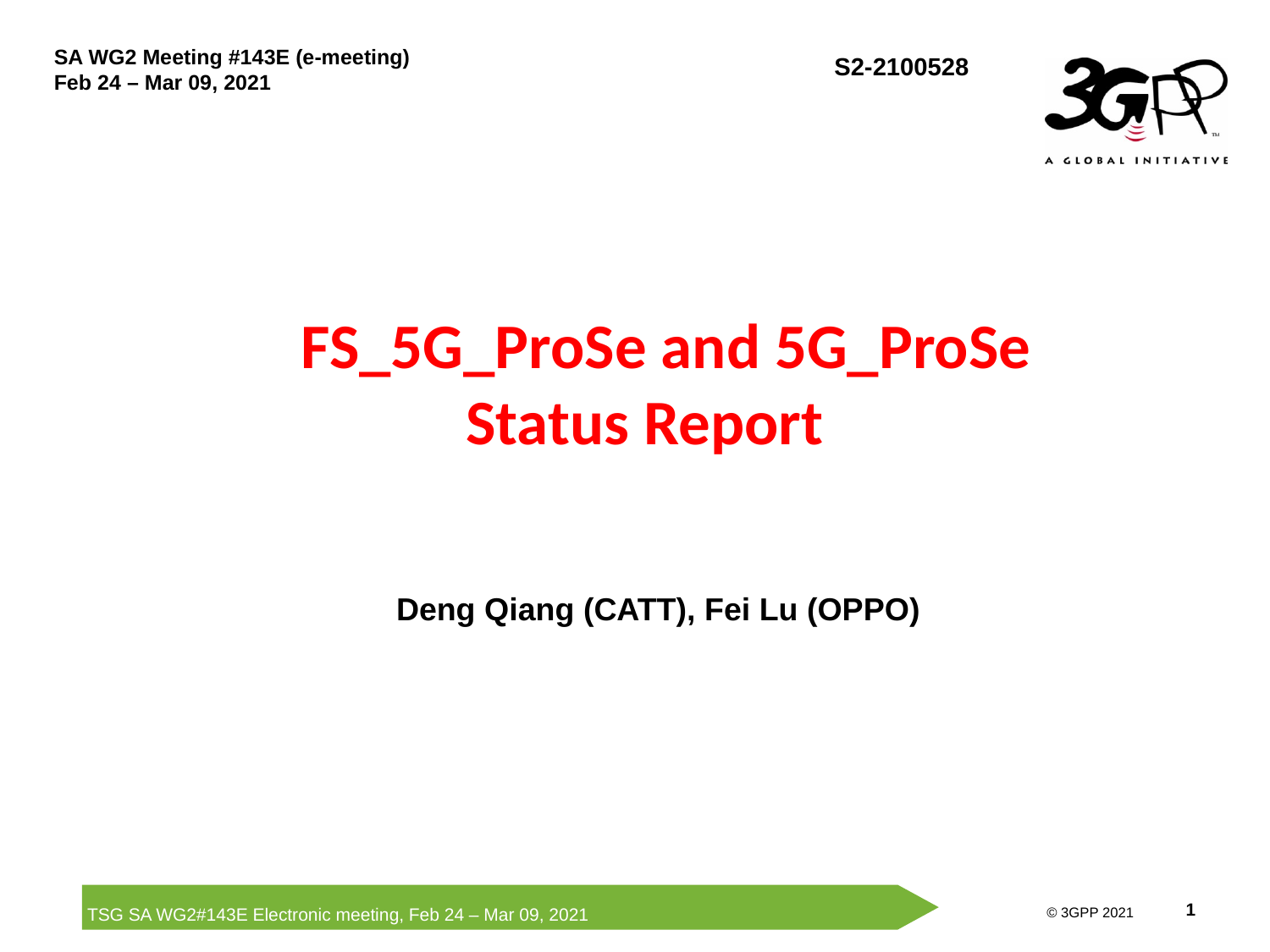

SA WG2 Meeting #143E (e-meeting)
Feb 24 – Mar 09, 2021
# FS_5G_ProSe and 5G_ProSe Status Report
Deng Qiang (CATT), Fei Lu (OPPO)